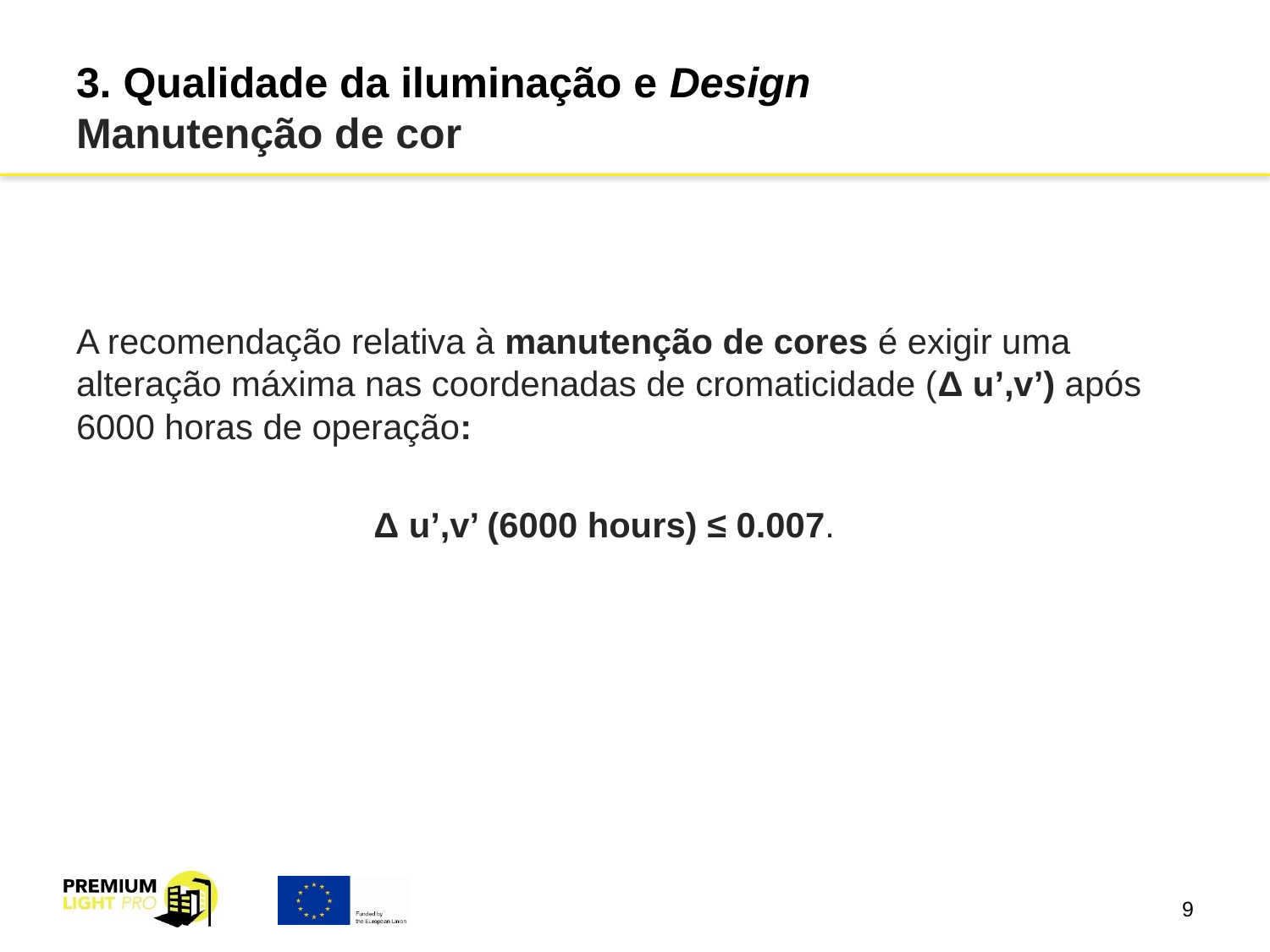

# 3. Qualidade da iluminação e Design Manutenção de cor
A recomendação relativa à manutenção de cores é exigir uma alteração máxima nas coordenadas de cromaticidade (Δ u’,v’) após 6000 horas de operação:

Δ u’,v’ (6000 hours) ≤ 0.007.